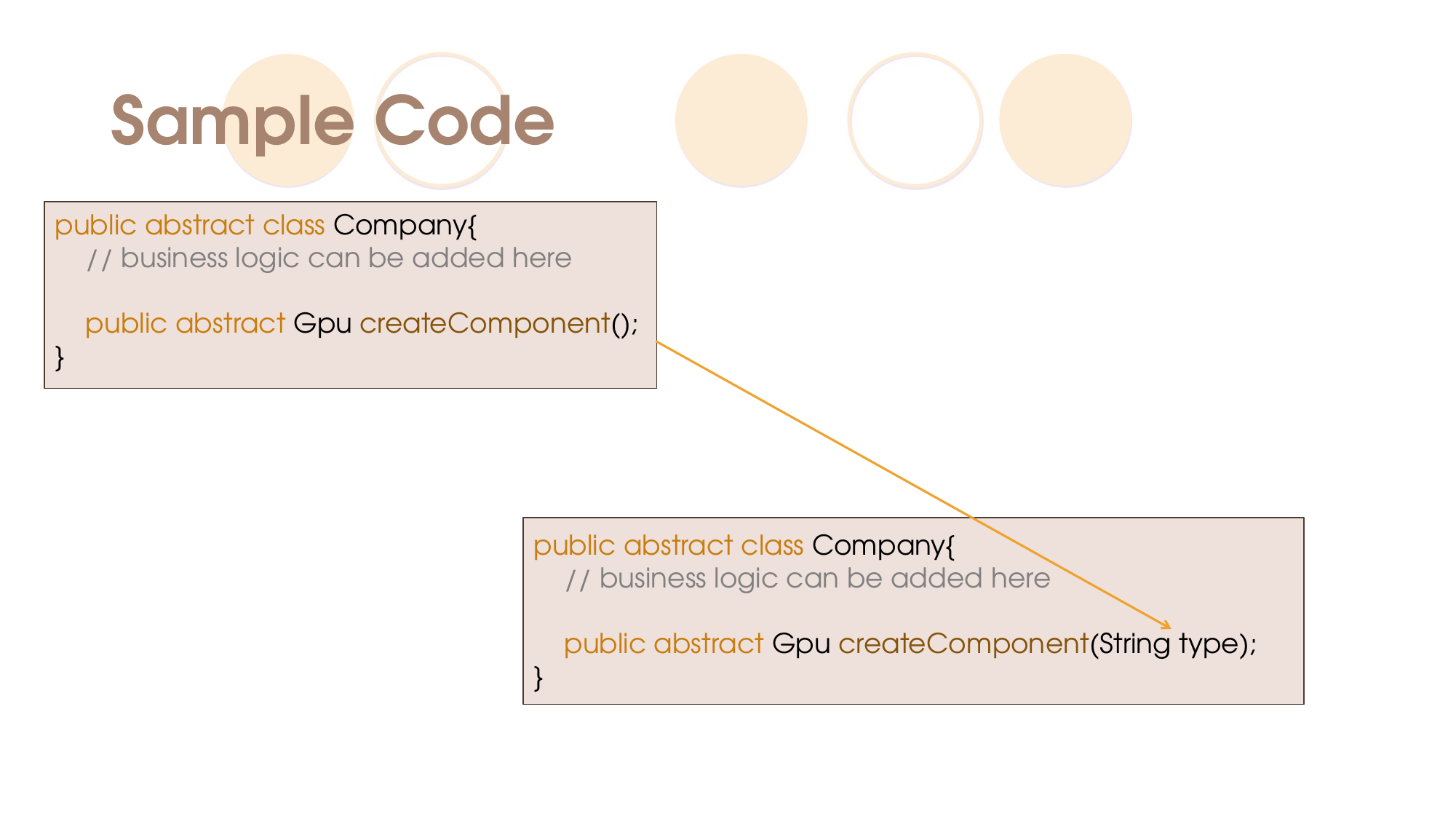

# Sample Code

public abstract class Company{
    // business logic can be added here

    public abstract Gpu createComponent();
}

public abstract class Company{
    // business logic can be added here

    public abstract Gpu createComponent(String type);
}